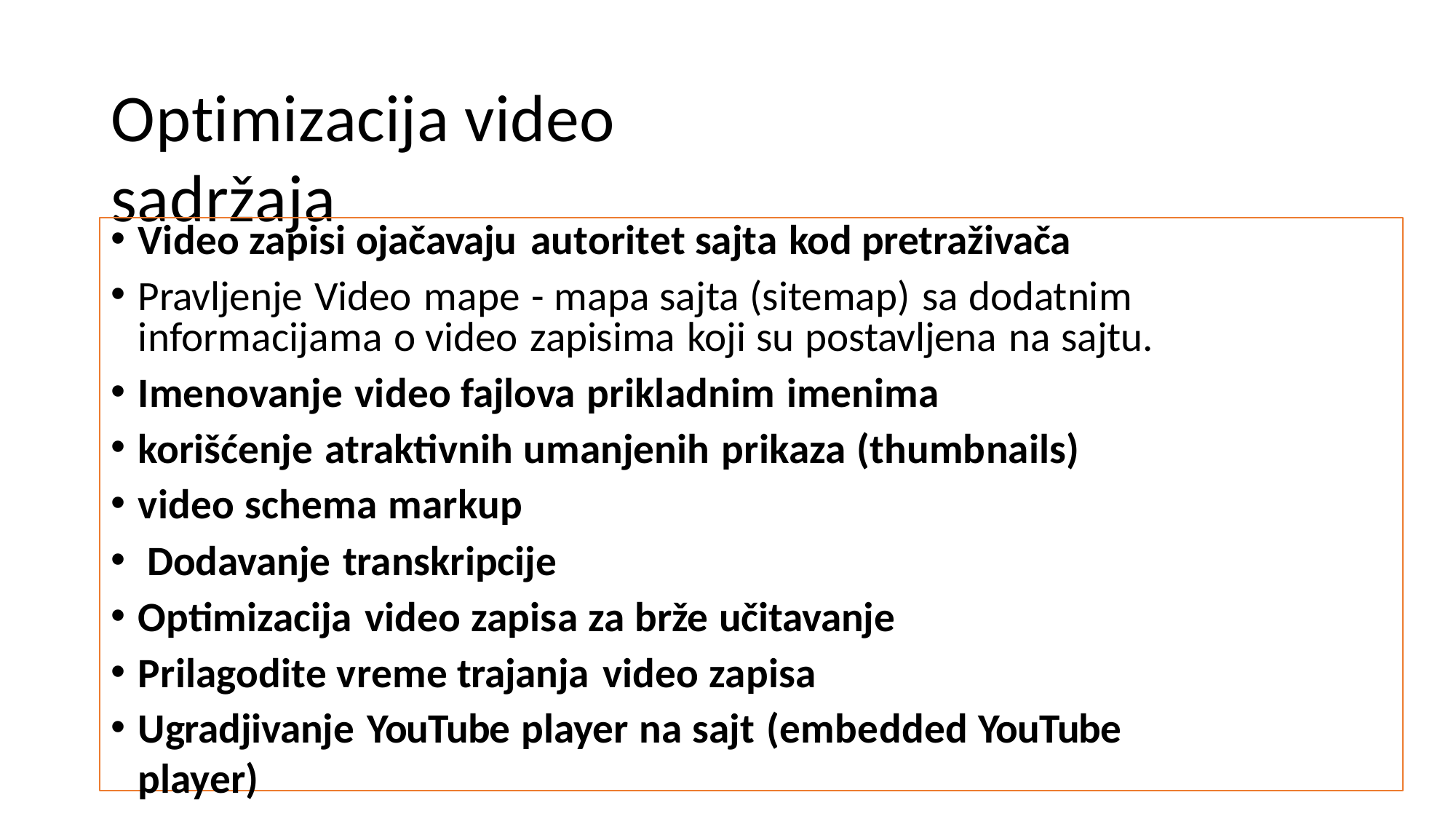

# Optimizacija video sadržaja
Video zapisi ojačavaju autoritet sajta kod pretraživača
Pravljenje Video mape - mapa sajta (sitemap) sa dodatnim  informacijama o video zapisima koji su postavljena na sajtu.
Imenovanje video fajlova prikladnim imenima
korišćenje atraktivnih umanjenih prikaza (thumbnails)
video schema markup
Dodavanje transkripcije
Optimizacija video zapisa za brže učitavanje
Prilagodite vreme trajanja video zapisa
Ugradjivanje YouTube player na sajt (embedded YouTube player)